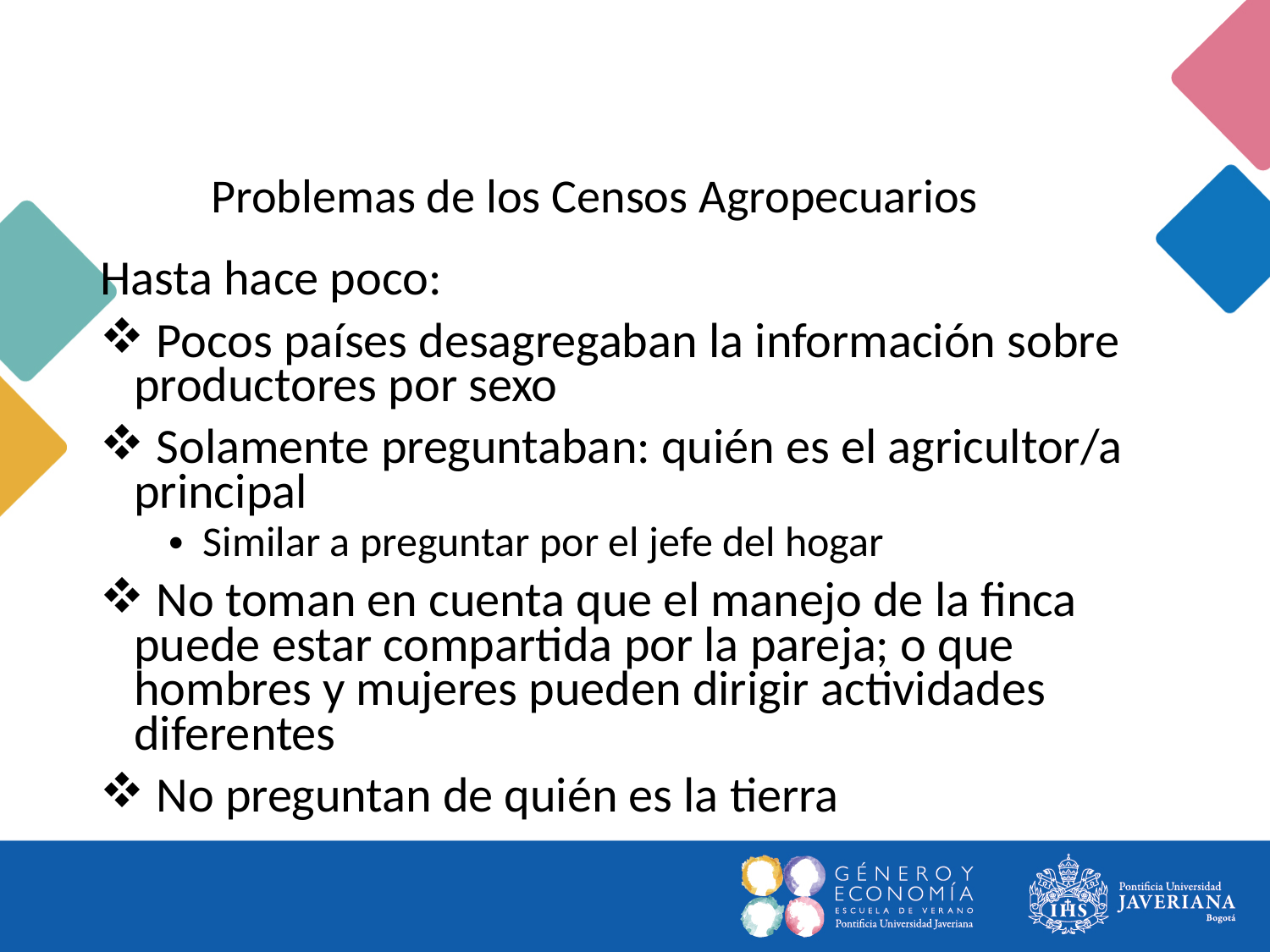

# Problemas de los Censos Agropecuarios
Hasta hace poco:
 Pocos países desagregaban la información sobre productores por sexo
 Solamente preguntaban: quién es el agricultor/a principal
Similar a preguntar por el jefe del hogar
 No toman en cuenta que el manejo de la finca puede estar compartida por la pareja; o que hombres y mujeres pueden dirigir actividades diferentes
 No preguntan de quién es la tierra